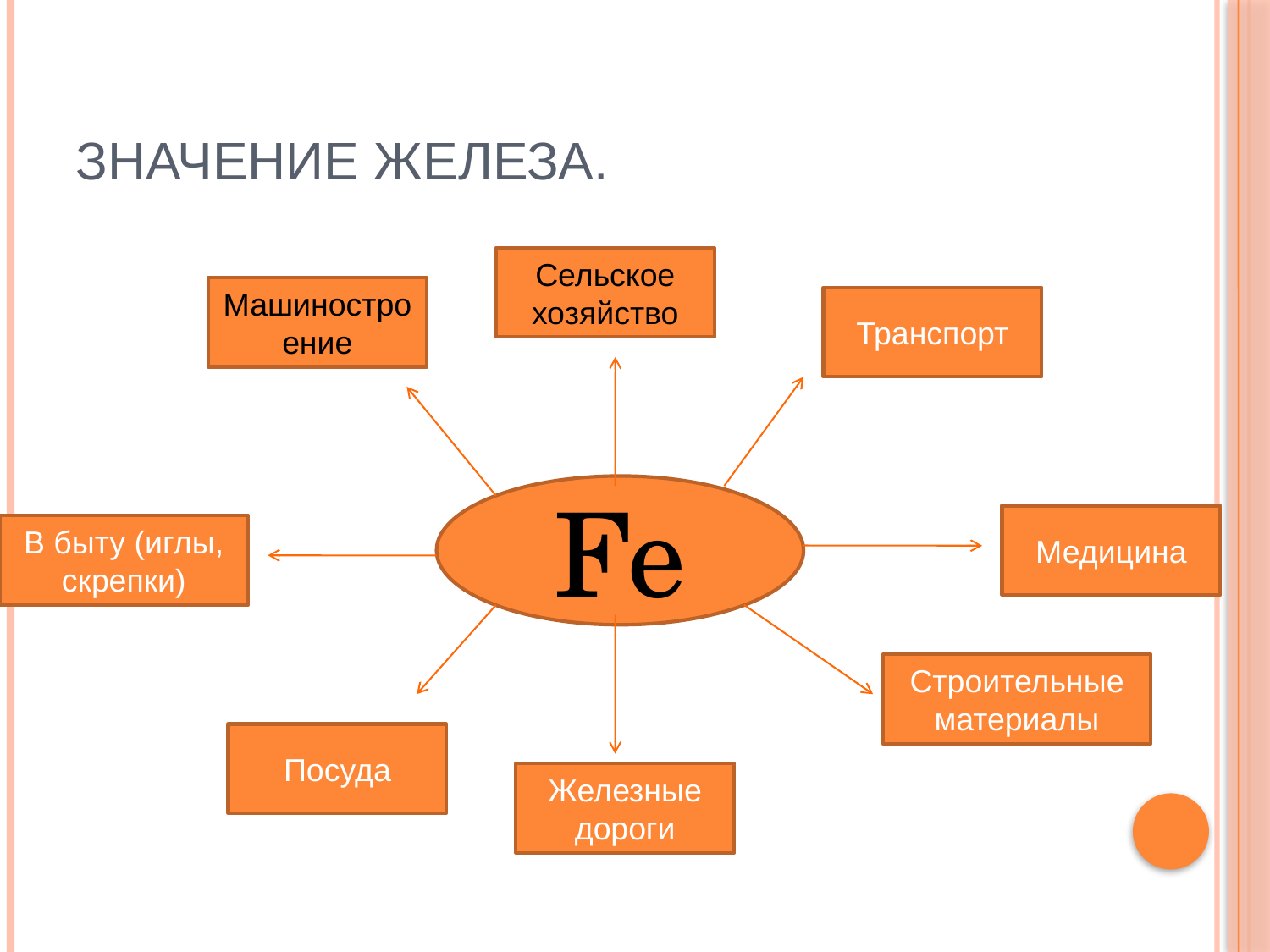

# Значение железа.

Сельское хозяйство
Машиностроение
Транспорт
Fe
Медицина
В быту (иглы, скрепки)
Строительные материалы
Посуда
Железные дороги